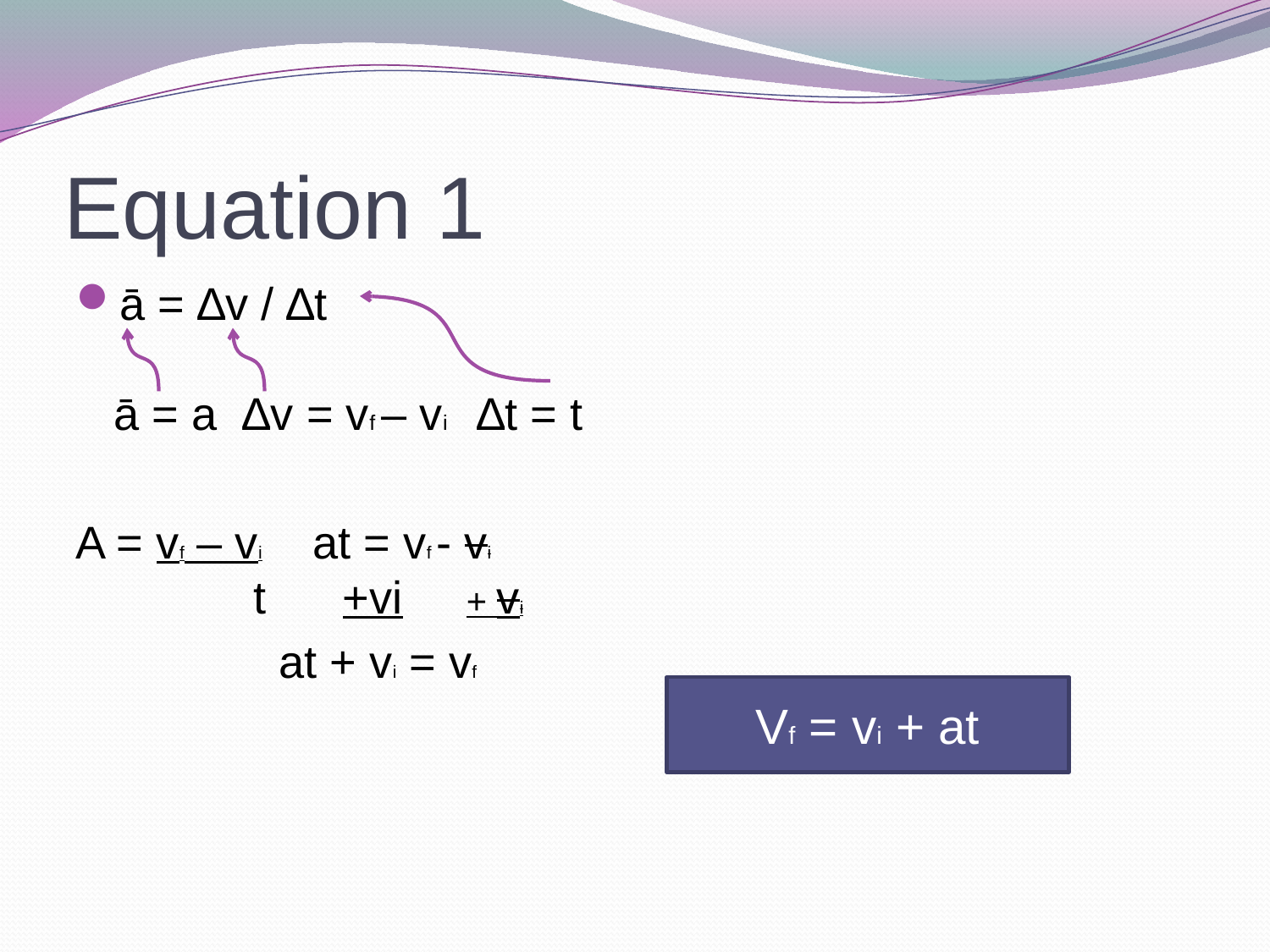

# Equation 1
ā = ∆v / ∆t
ā = a  ∆v = vf – vi     ∆t = t

A = vf – vi    at = vf - vi
	 t      +vi     + vi
                at + vi = vf

Vf = vi + at